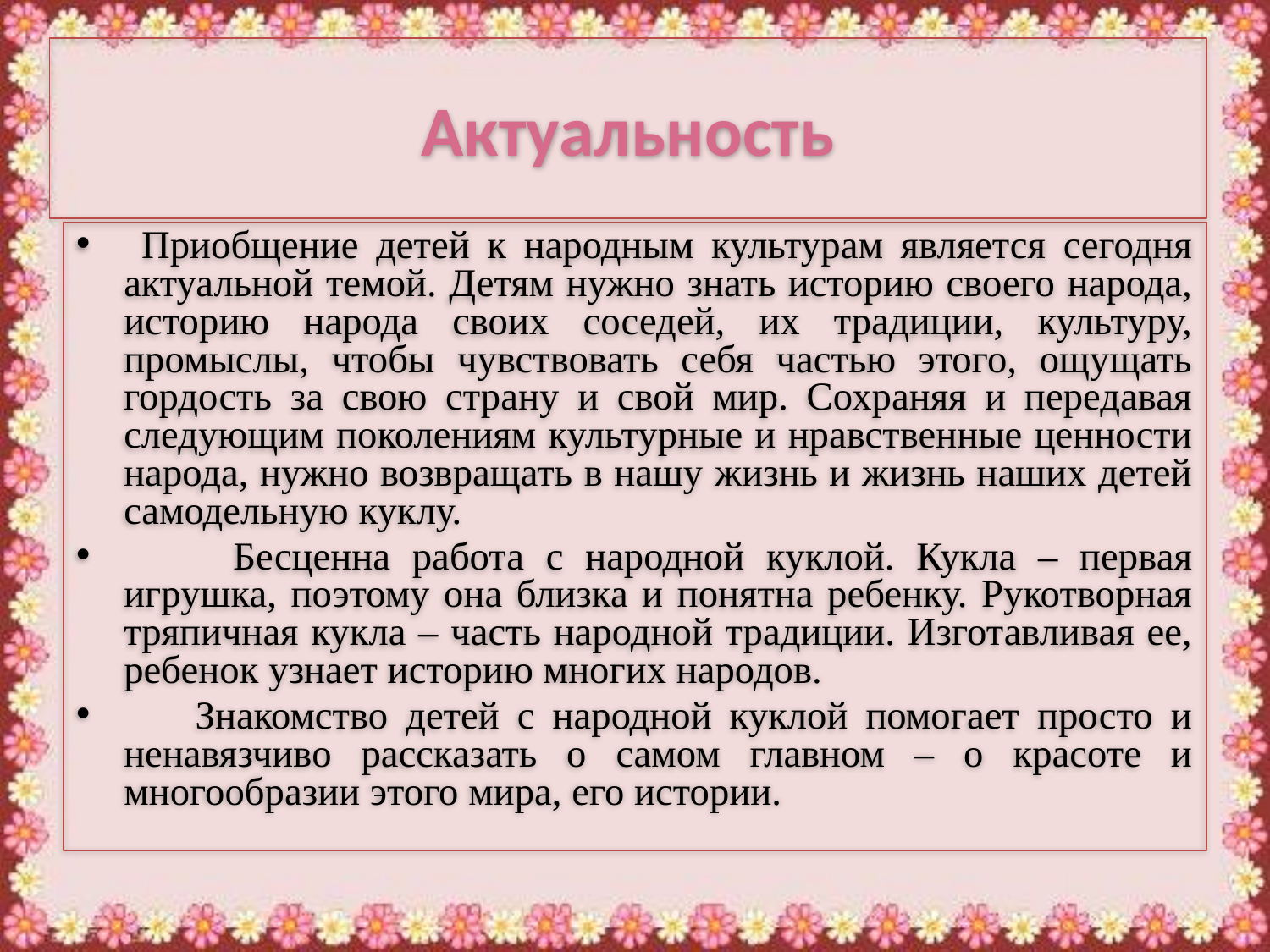

# Актуальность
 Приобщение детей к народным культурам является сегодня актуальной темой. Детям нужно знать историю своего народа, историю народа своих соседей, их традиции, культуру, промыслы, чтобы чувствовать себя частью этого, ощущать гордость за свою страну и свой мир. Сохраняя и передавая следующим поколениям культурные и нравственные ценности народа, нужно возвращать в нашу жизнь и жизнь наших детей самодельную куклу.
     Бесценна работа с народной куклой. Кукла – первая игрушка, поэтому она близка и понятна ребенку. Рукотворная тряпичная кукла – часть народной традиции. Изготавливая ее, ребенок узнает историю многих народов.
    Знакомство детей с народной куклой помогает просто и ненавязчиво рассказать о самом главном – о красоте и многообразии этого мира, его истории.